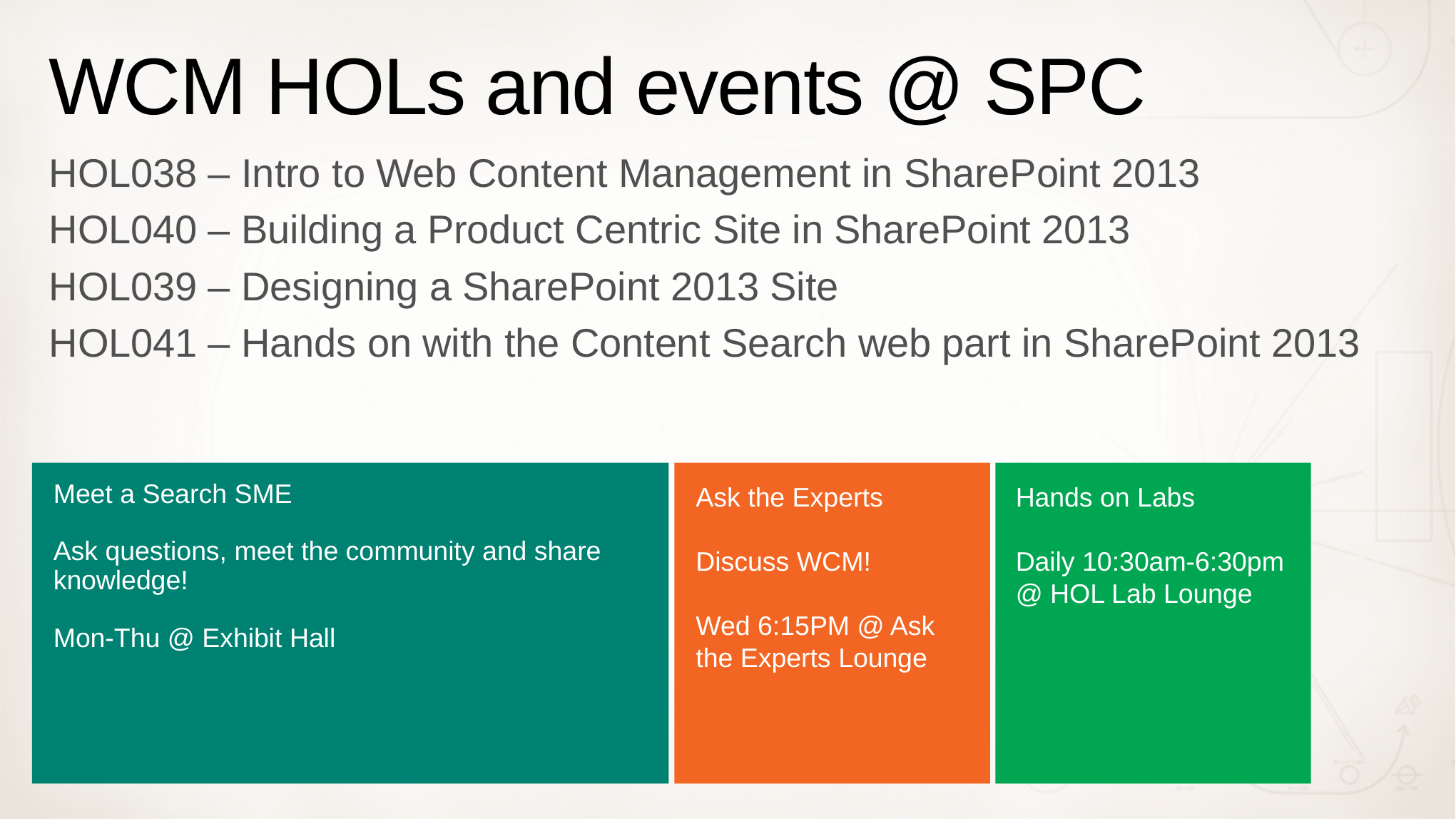

# WCM HOLs and events @ SPC
HOL038 – Intro to Web Content Management in SharePoint 2013
HOL040 – Building a Product Centric Site in SharePoint 2013
HOL039 – Designing a SharePoint 2013 Site
HOL041 – Hands on with the Content Search web part in SharePoint 2013
Meet a Search SME

Ask questions, meet the community and share knowledge!

Mon-Thu @ Exhibit Hall
Ask the Experts

Discuss WCM!

Wed 6:15PM @ Ask the Experts Lounge

Hands on Labs

Daily 10:30am-6:30pm @ HOL Lab Lounge